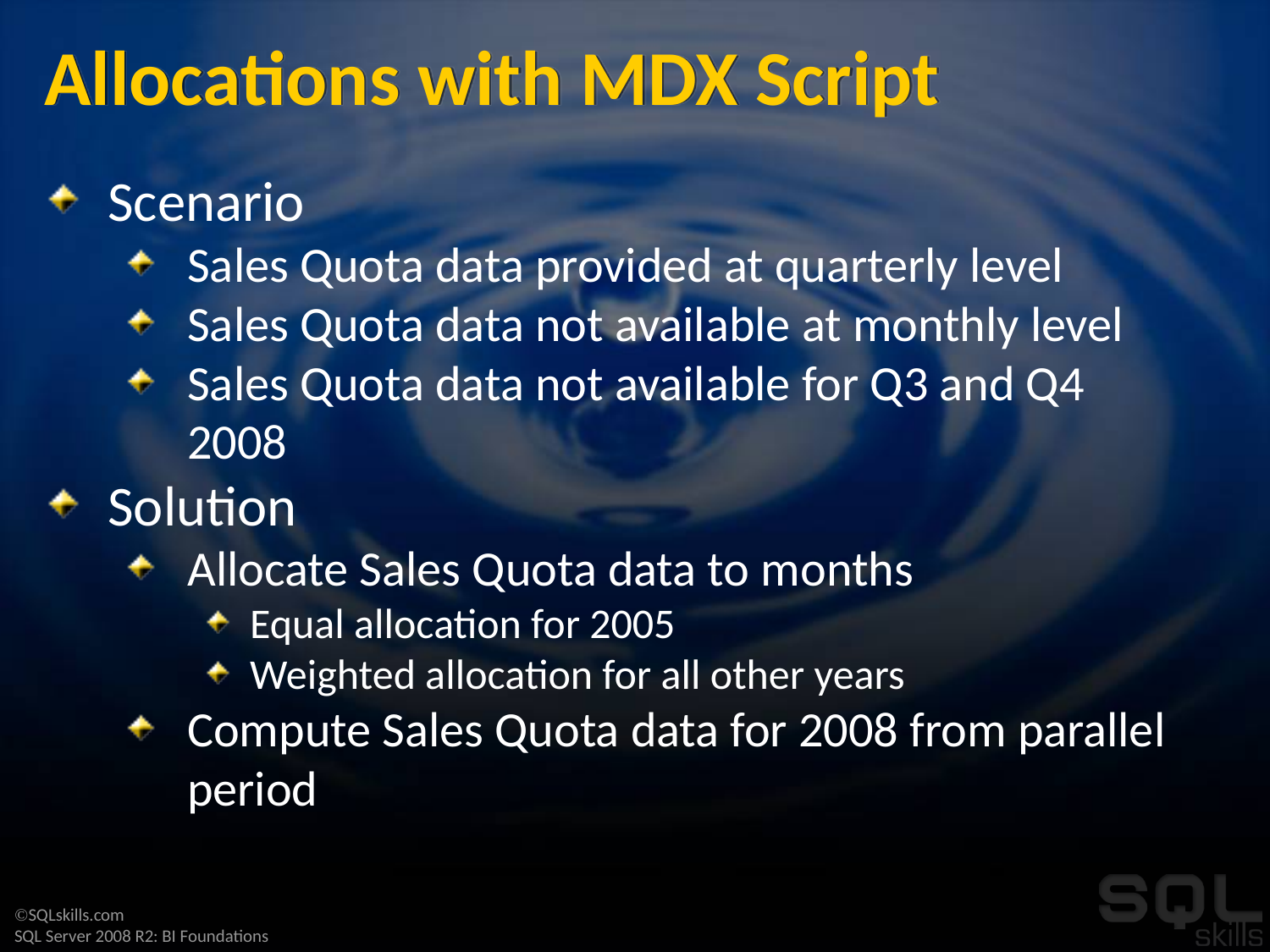

# Allocations with MDX Script
Scenario
Sales Quota data provided at quarterly level
Sales Quota data not available at monthly level
Sales Quota data not available for Q3 and Q4 2008
Solution
Allocate Sales Quota data to months
Equal allocation for 2005
Weighted allocation for all other years
Compute Sales Quota data for 2008 from parallel period